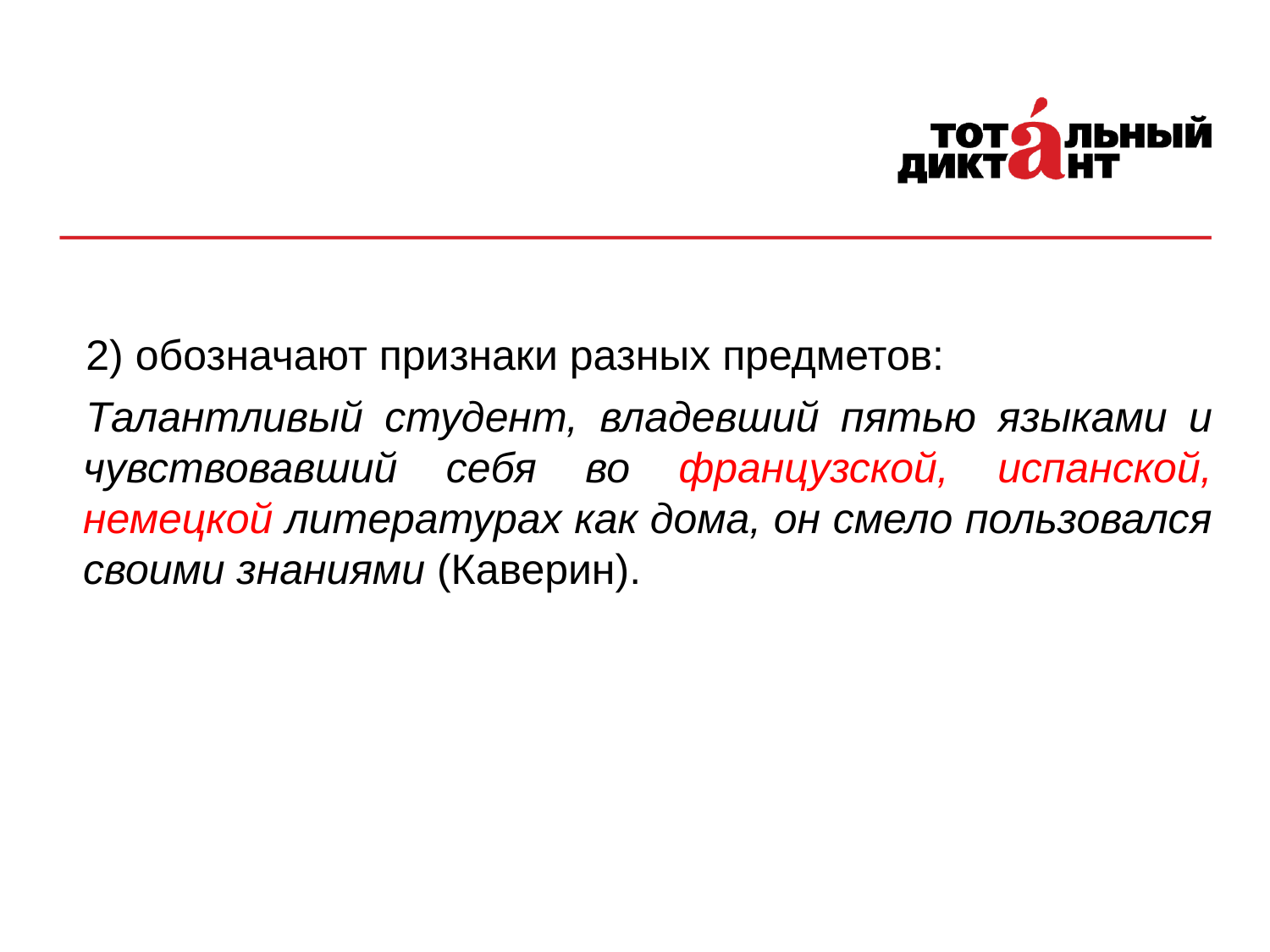

2) обозначают признаки разных предметов:
Талантливый студент, владевший пятью языками и чувствовавший себя во французской, испанской, немецкой литературах как дома, он смело пользовался своими знаниями (Каверин).